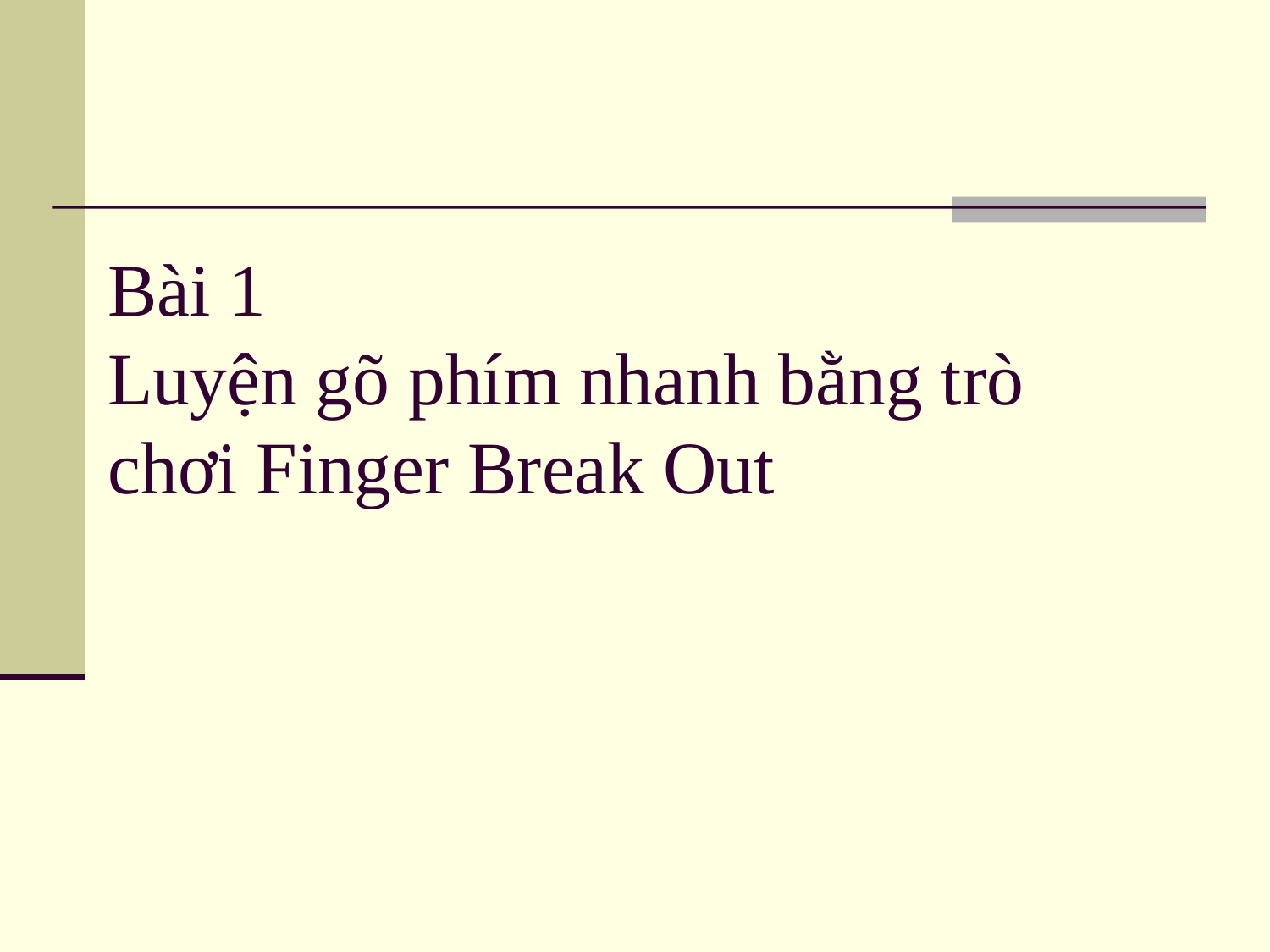

# Bài 1 Luyện gõ phím nhanh bằng trò chơi Finger Break Out